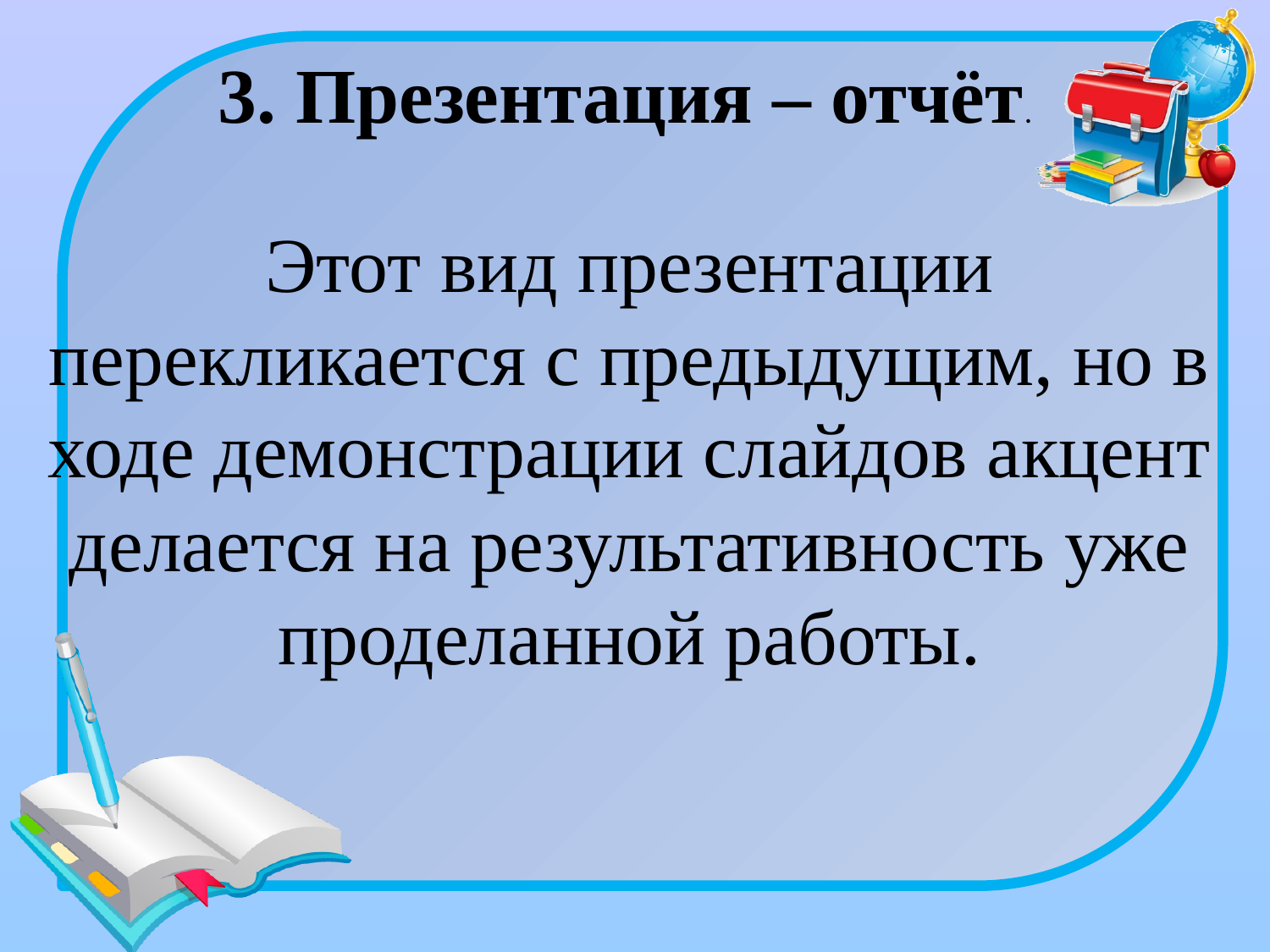

3. Презентация – отчёт.
Этот вид презентации перекликается с предыдущим, но в ходе демонстрации слайдов акцент делается на результативность уже проделанной работы.